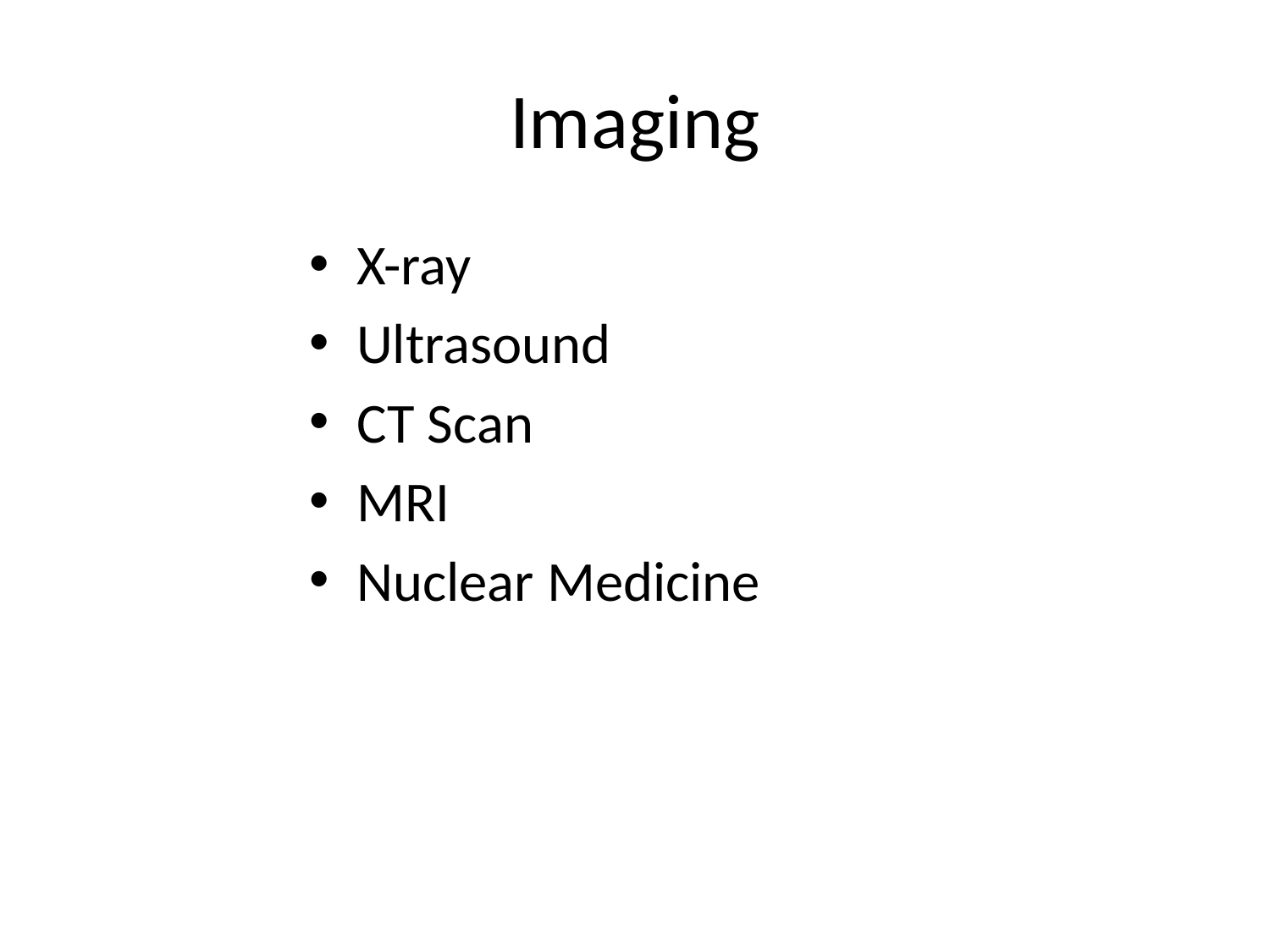

# Imaging
X-ray
Ultrasound
CT Scan
MRI
Nuclear Medicine